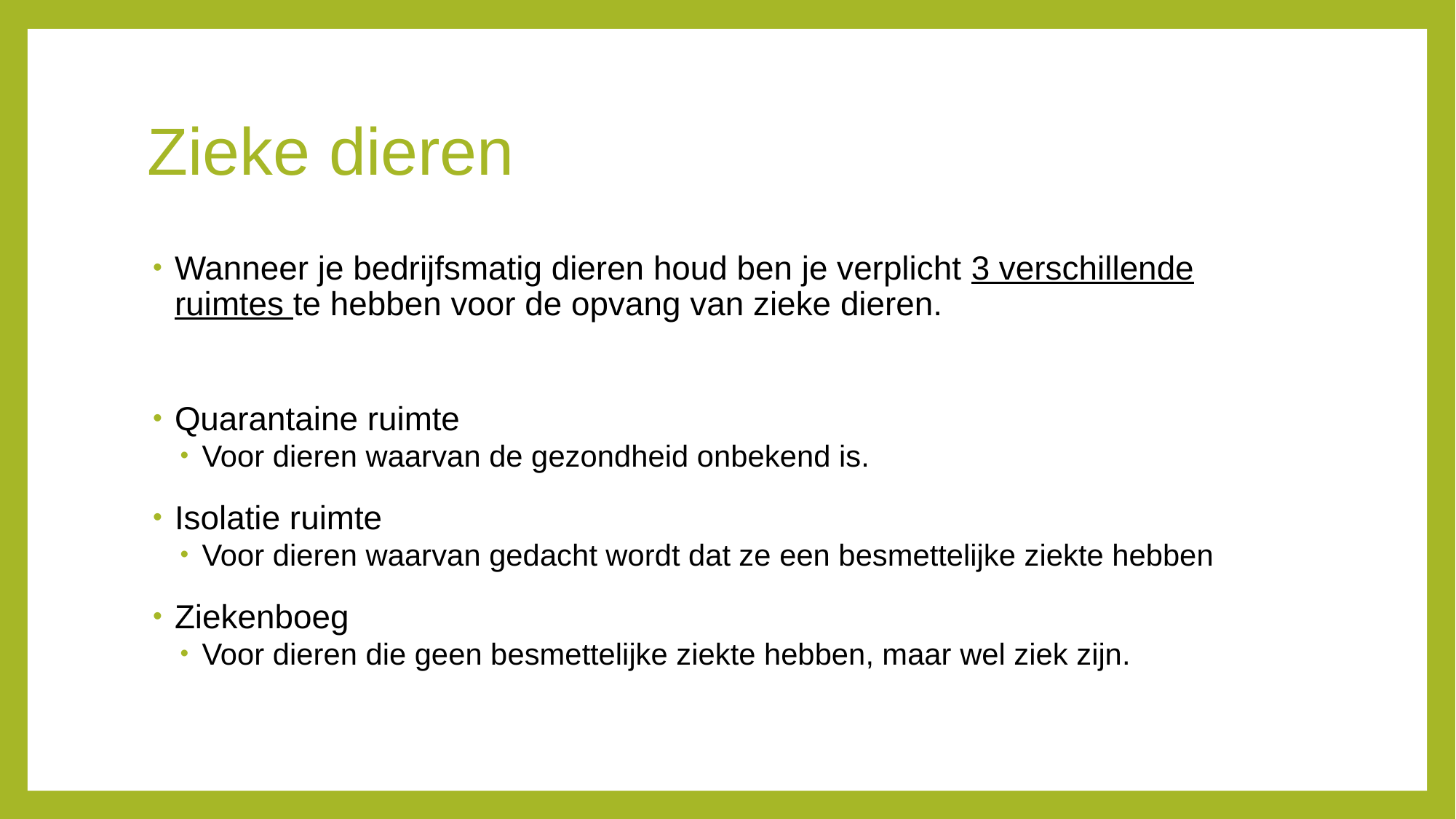

# Zieke dieren
Wanneer je bedrijfsmatig dieren houd ben je verplicht 3 verschillende ruimtes te hebben voor de opvang van zieke dieren.

Quarantaine ruimte
Voor dieren waarvan de gezondheid onbekend is.
Isolatie ruimte
Voor dieren waarvan gedacht wordt dat ze een besmettelijke ziekte hebben
Ziekenboeg
Voor dieren die geen besmettelijke ziekte hebben, maar wel ziek zijn.